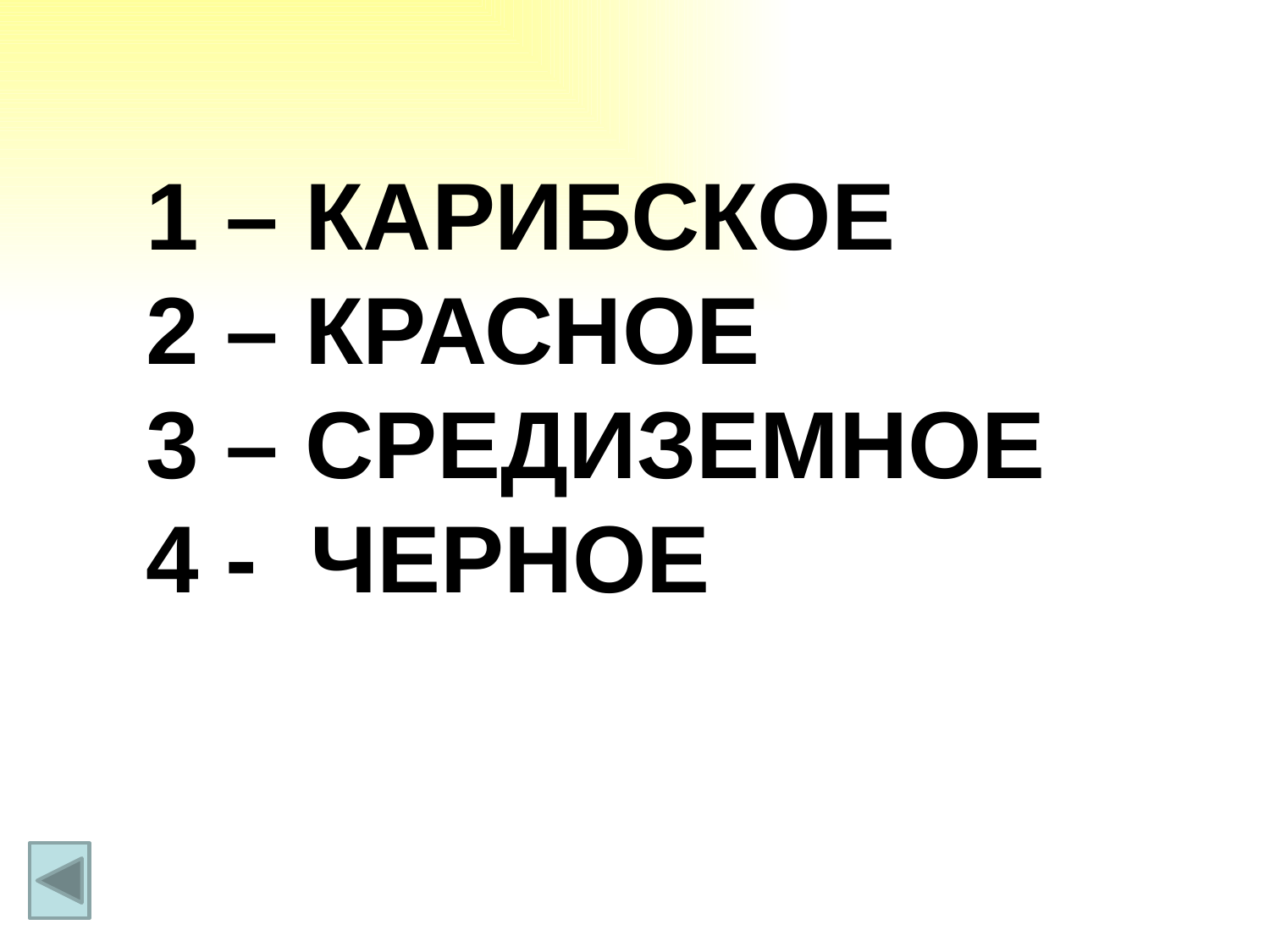

1 – Карибское
2 – красное
3 – средиземное
4 -  черное